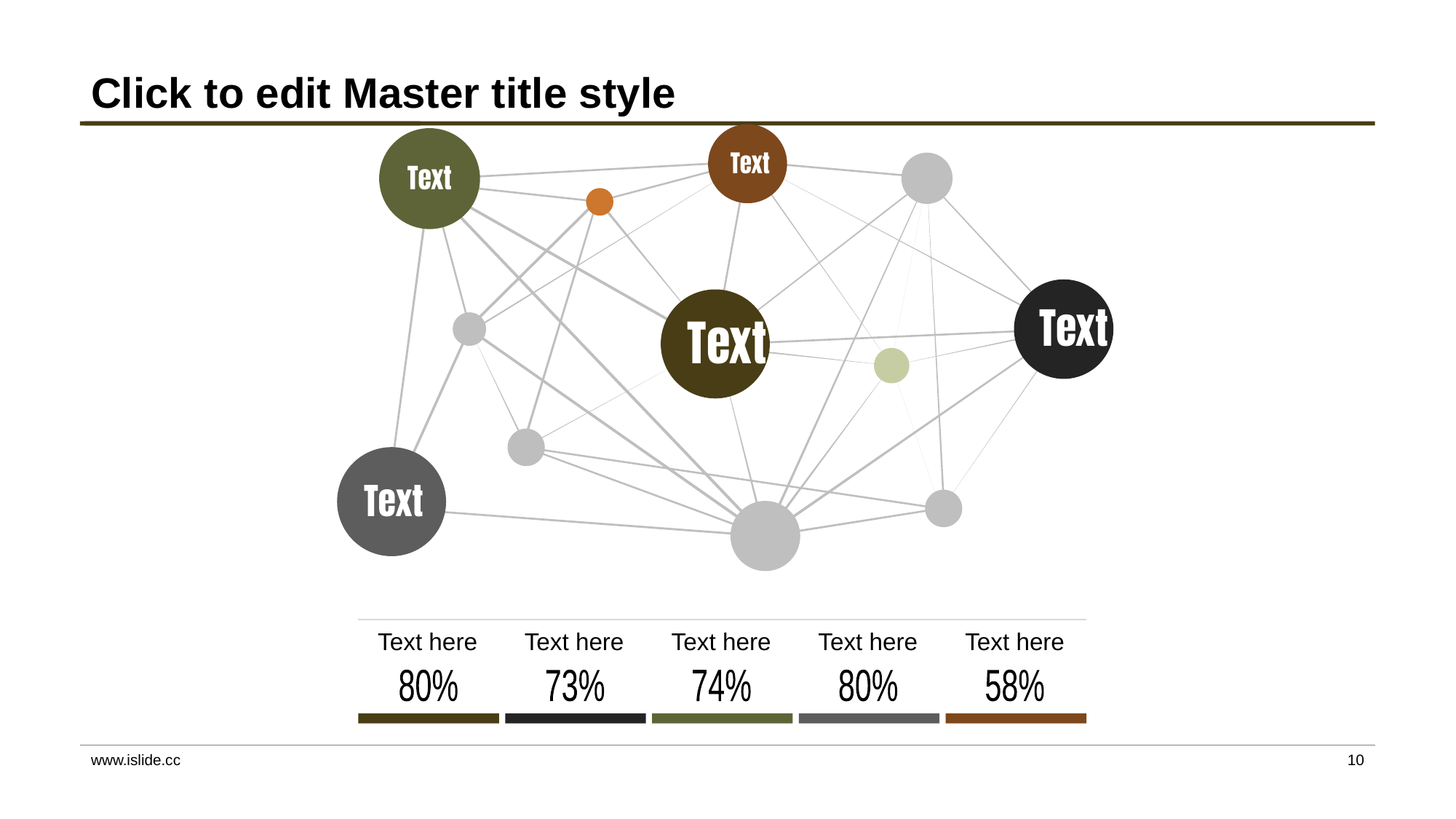

# Click to edit Master title style

Text
Text

Text
Text

Text

Text here
Text here
Text here
Text here
Text here
80%
73%
74%
80%
58%

www.islide.cc
10